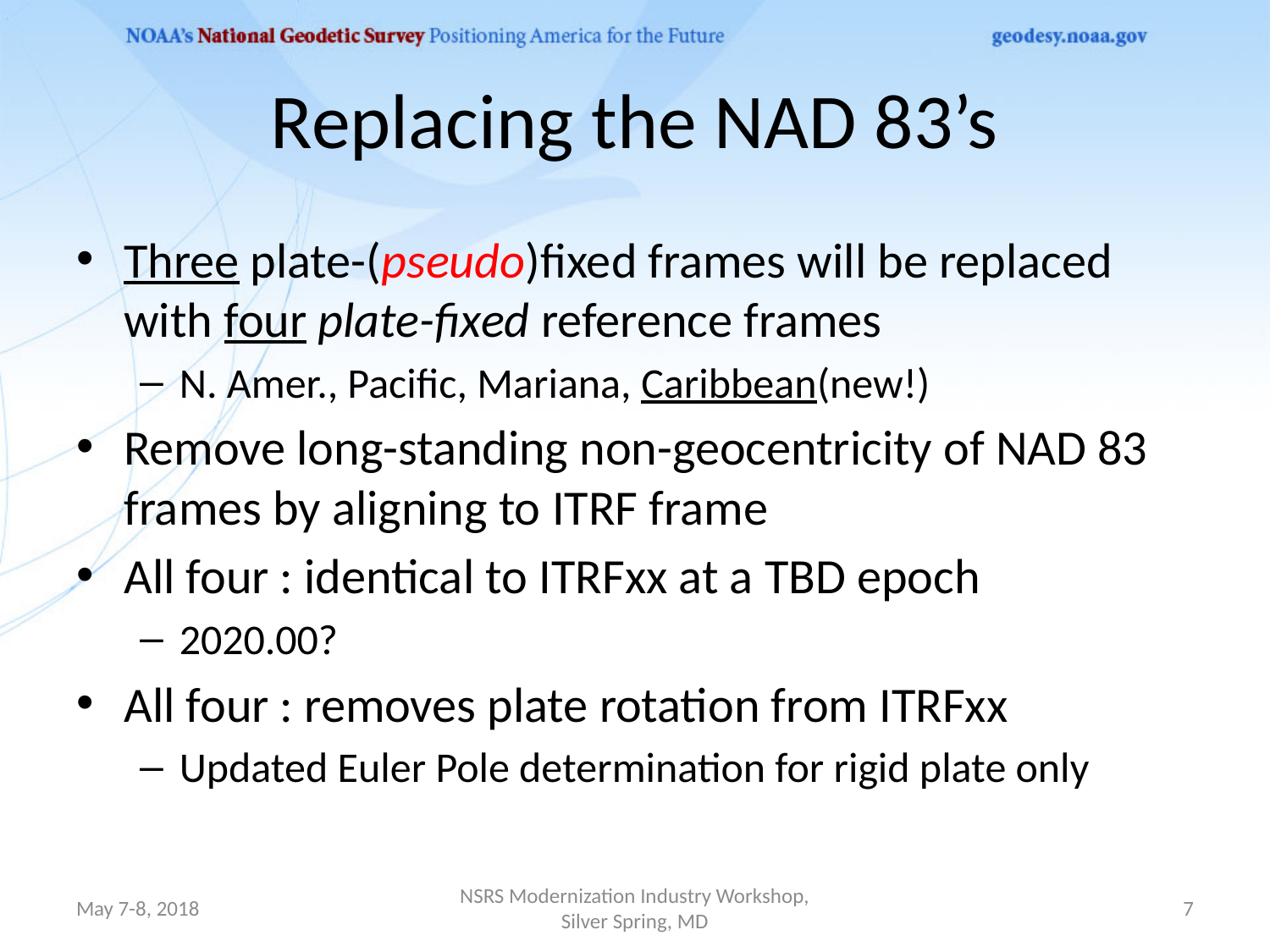

# Replacing the NAD 83’s
Three plate-(pseudo)fixed frames will be replaced with four plate-fixed reference frames
N. Amer., Pacific, Mariana, Caribbean(new!)
Remove long-standing non-geocentricity of NAD 83 frames by aligning to ITRF frame
All four : identical to ITRFxx at a TBD epoch
2020.00?
All four : removes plate rotation from ITRFxx
Updated Euler Pole determination for rigid plate only
May 7-8, 2018
NSRS Modernization Industry Workshop, Silver Spring, MD
7